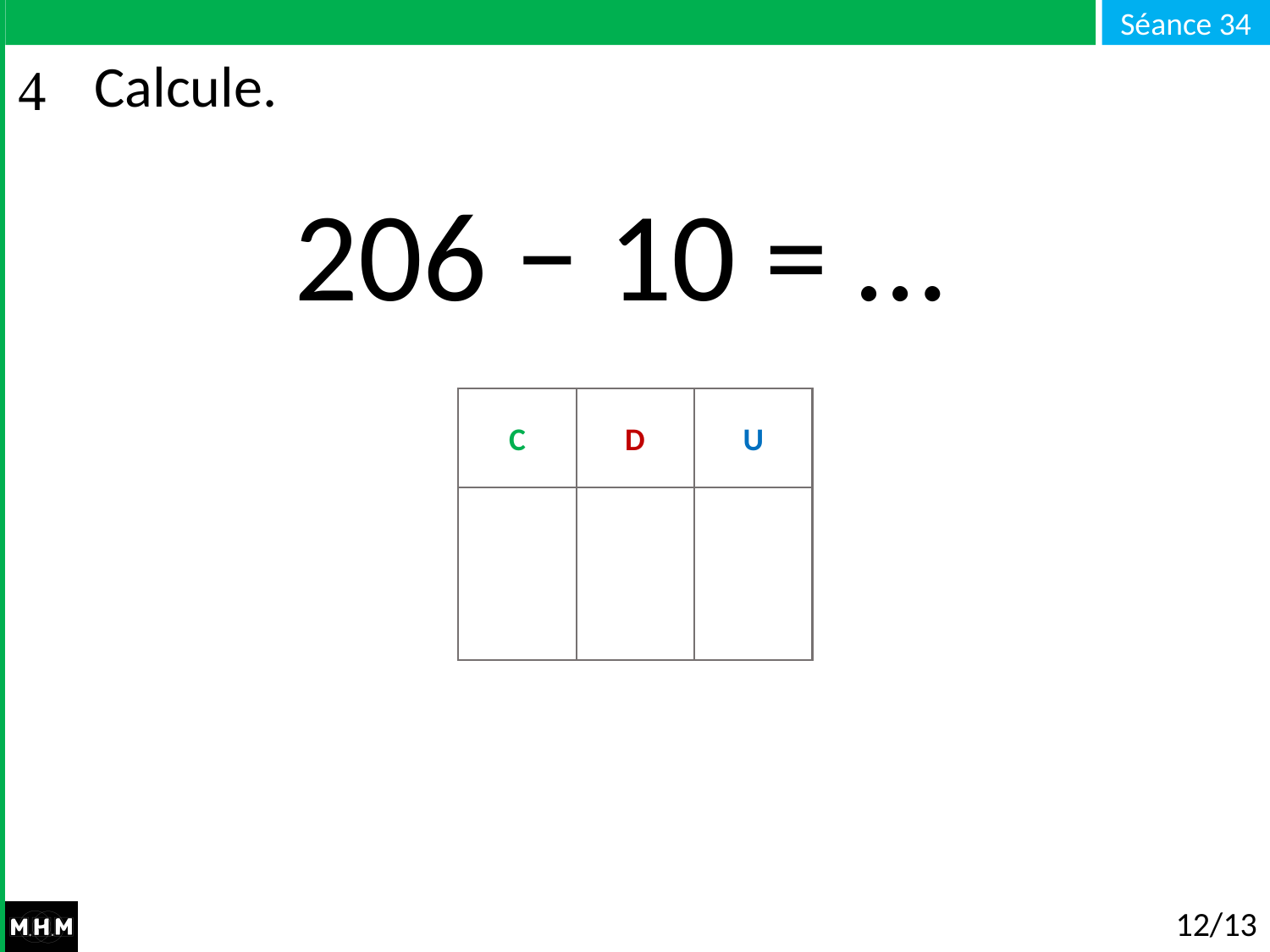

# Calcule.
206 − 10 = …
C
D
U

12/13